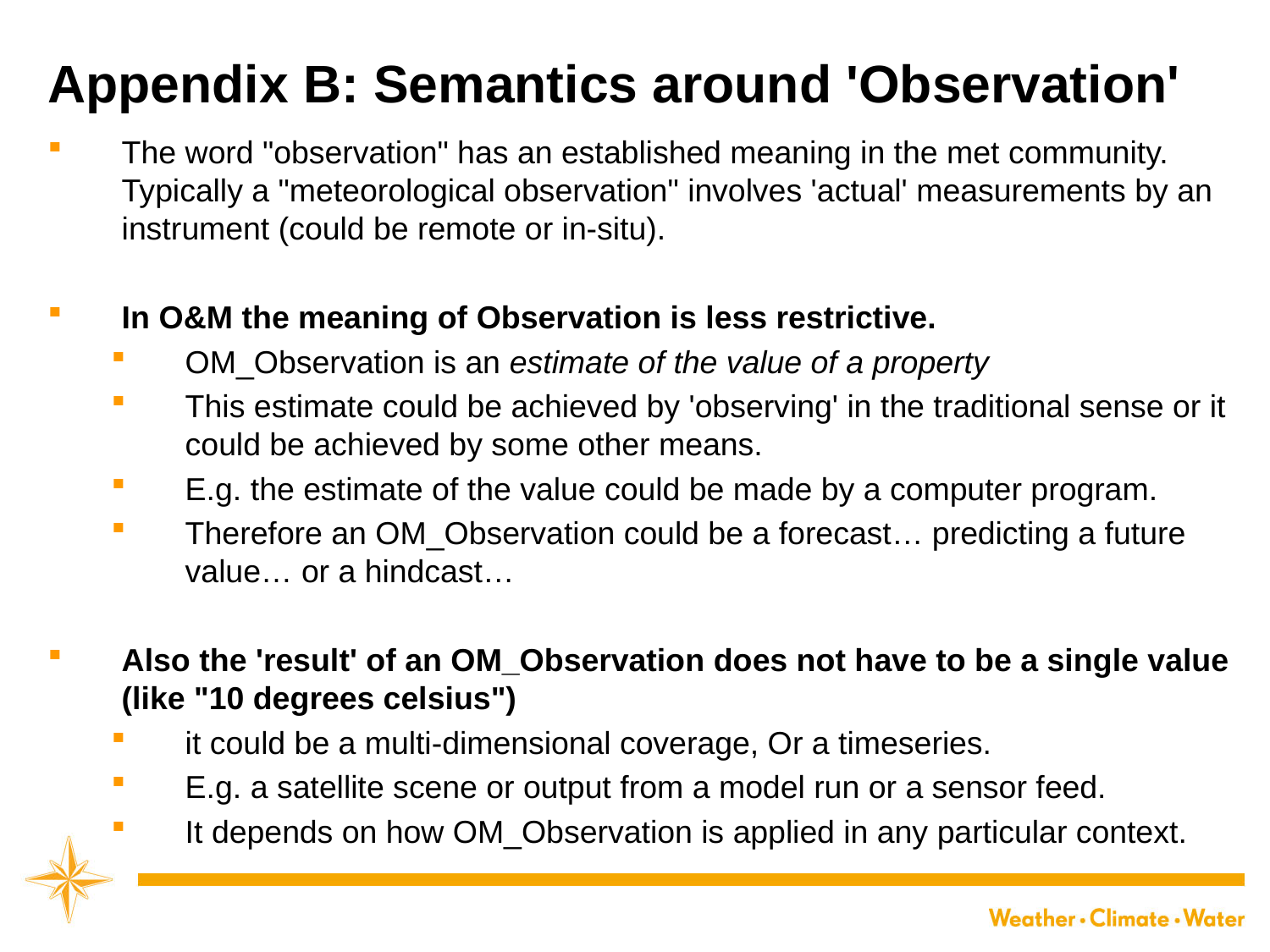

# Appendix B: Semantics around 'Observation'
The word "observation" has an established meaning in the met community. Typically a "meteorological observation" involves 'actual' measurements by an instrument (could be remote or in-situ).

In O&M the meaning of Observation is less restrictive.
OM_Observation is an estimate of the value of a property
This estimate could be achieved by 'observing' in the traditional sense or it could be achieved by some other means.
E.g. the estimate of the value could be made by a computer program.
Therefore an OM_Observation could be a forecast… predicting a future value… or a hindcast…

Also the 'result' of an OM_Observation does not have to be a single value (like "10 degrees celsius")
it could be a multi-dimensional coverage, Or a timeseries.
E.g. a satellite scene or output from a model run or a sensor feed.
It depends on how OM_Observation is applied in any particular context.